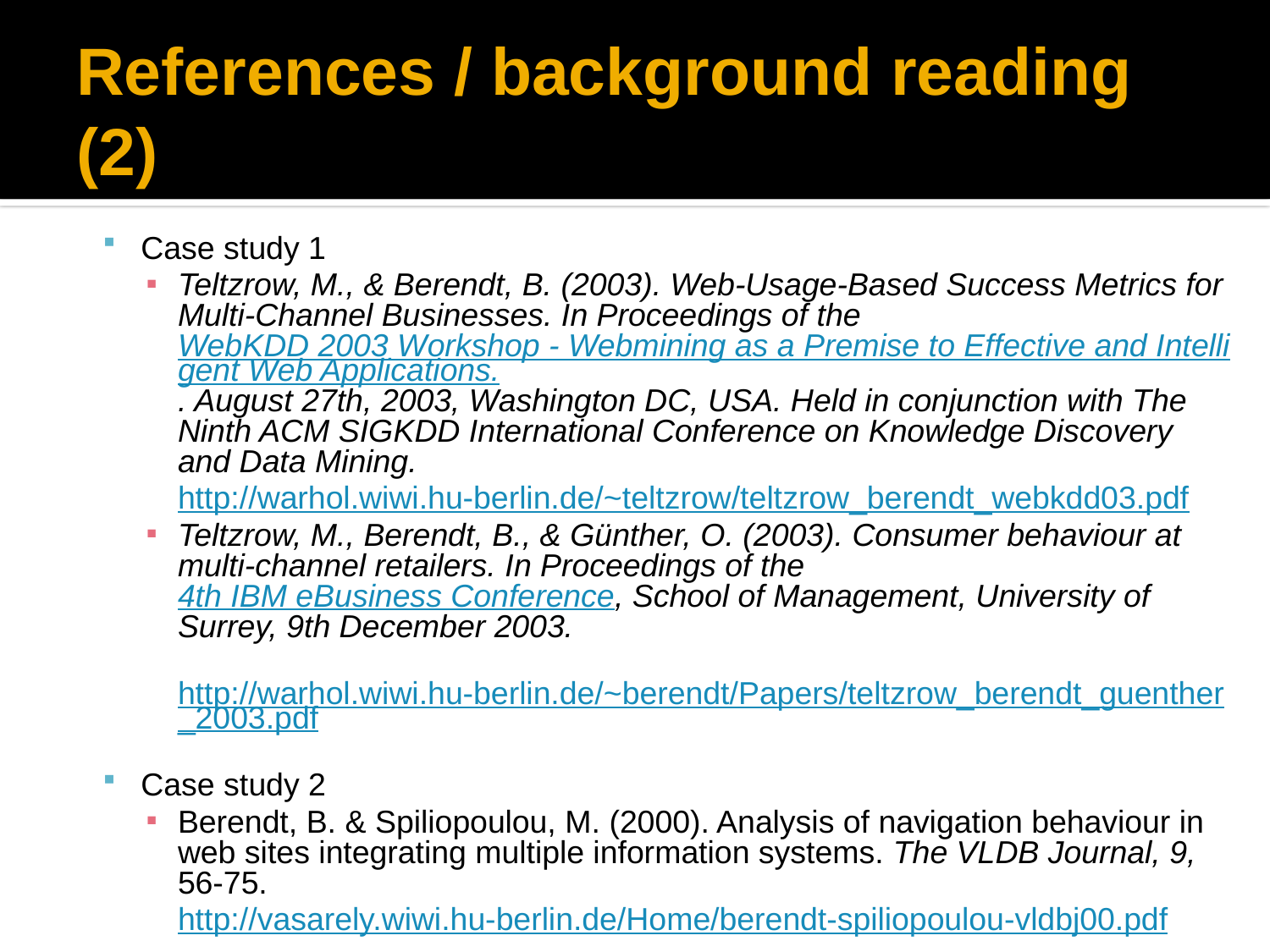

# References / background reading (2)
Case study 1
Teltzrow, M., & Berendt, B. (2003). Web-Usage-Based Success Metrics for Multi-Channel Businesses. In Proceedings of the WebKDD 2003 Workshop - Webmining as a Premise to Effective and Intelligent Web Applications.. August 27th, 2003, Washington DC, USA. Held in conjunction with The Ninth ACM SIGKDD International Conference on Knowledge Discovery and Data Mining.
	http://warhol.wiwi.hu-berlin.de/~teltzrow/teltzrow_berendt_webkdd03.pdf
Teltzrow, M., Berendt, B., & Günther, O. (2003). Consumer behaviour at multi-channel retailers. In Proceedings of the 4th IBM eBusiness Conference, School of Management, University of Surrey, 9th December 2003.
	http://warhol.wiwi.hu-berlin.de/~berendt/Papers/teltzrow_berendt_guenther_2003.pdf
Case study 2
Berendt, B. & Spiliopoulou, M. (2000). Analysis of navigation behaviour in web sites integrating multiple information systems. The VLDB Journal, 9, 56-75.
	http://vasarely.wiwi.hu-berlin.de/Home/berendt-spiliopoulou-vldbj00.pdf